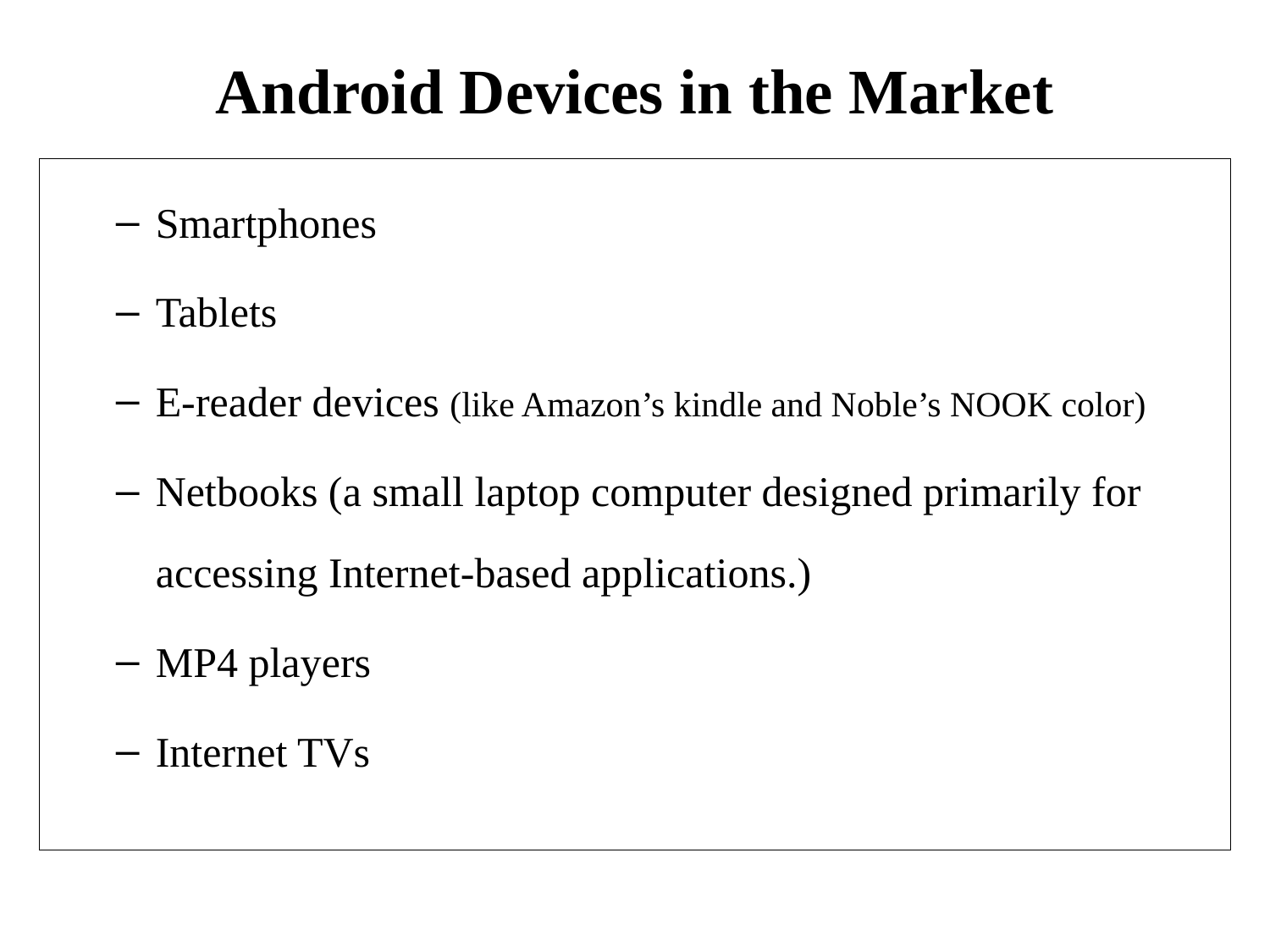

# Android Devices in the Market
Smartphones
Tablets
E-reader devices (like Amazon’s kindle and Noble’s NOOK color)
Netbooks (a small laptop computer designed primarily for accessing Internet-based applications.)
MP4 players
Internet TVs